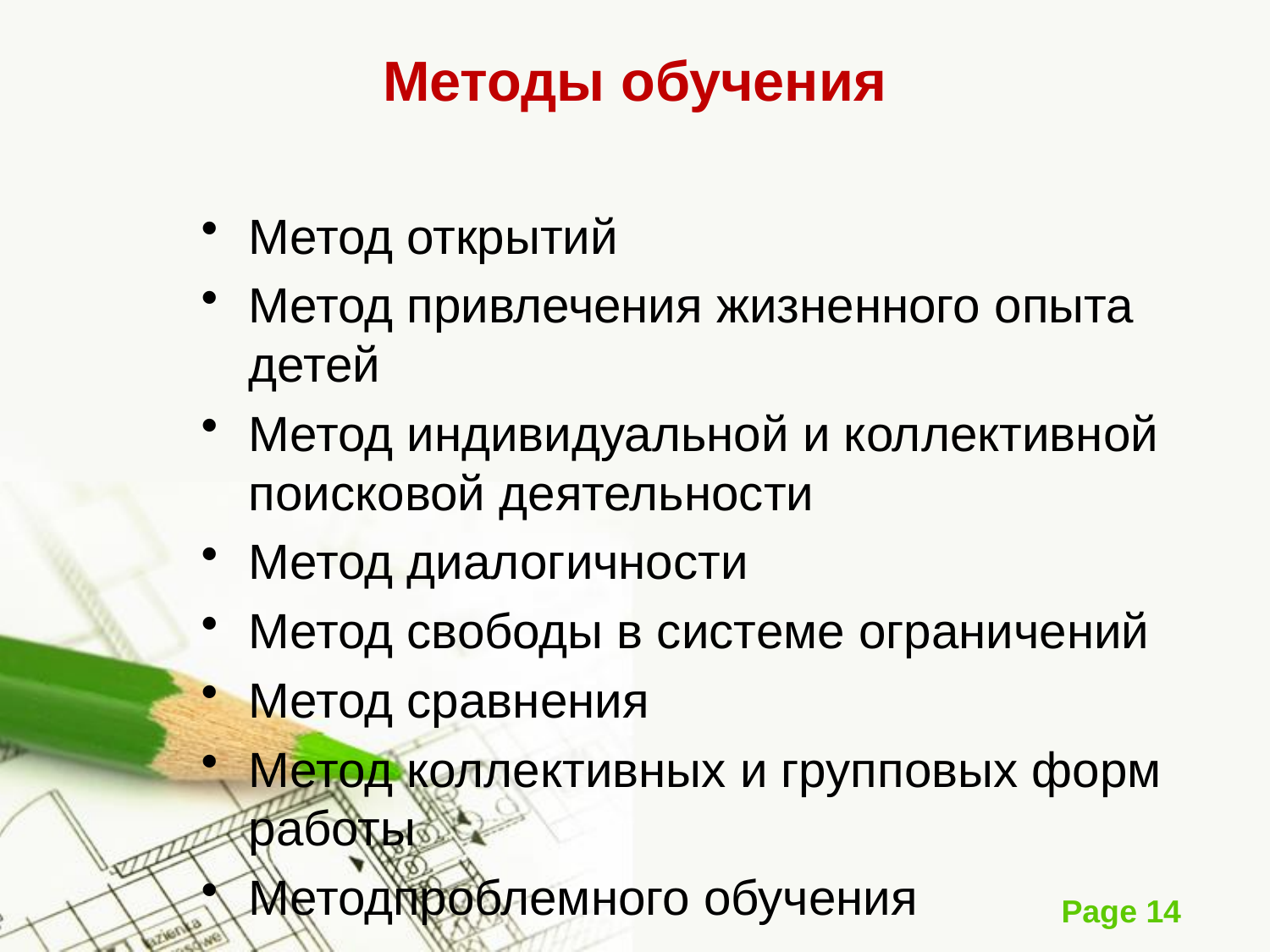

# Методы обучения
Метод открытий
Метод привлечения жизненного опыта детей
Метод индивидуальной и коллективной поисковой деятельности
Метод диалогичности
Метод свободы в системе ограничений
Метод сравнения
Метод коллективных и групповых форм работы
Методпроблемного обучения